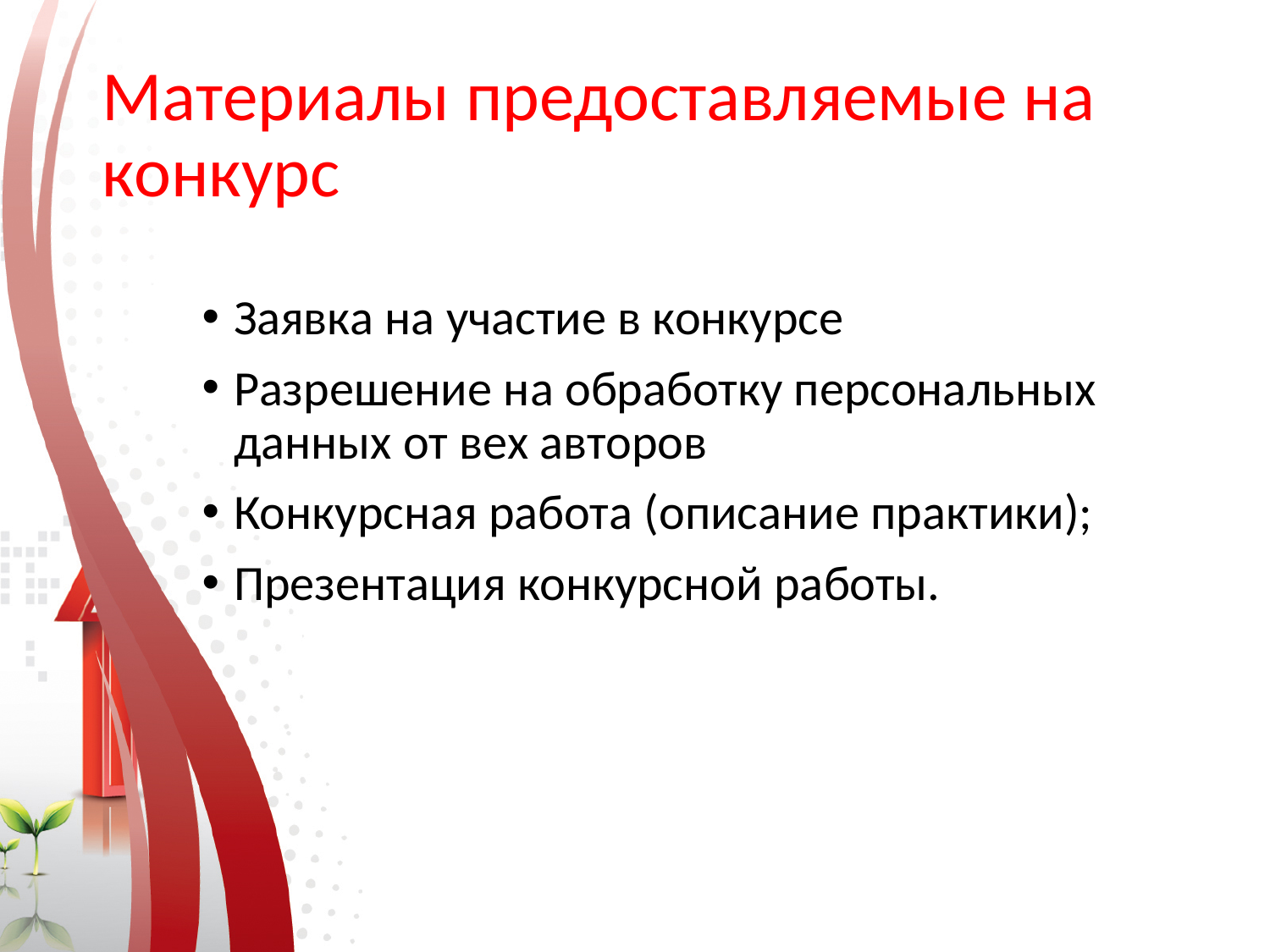

# Материалы предоставляемые на конкурс
Заявка на участие в конкурсе
Разрешение на обработку персональных данных от вех авторов
Конкурсная работа (описание практики);
Презентация конкурсной работы.